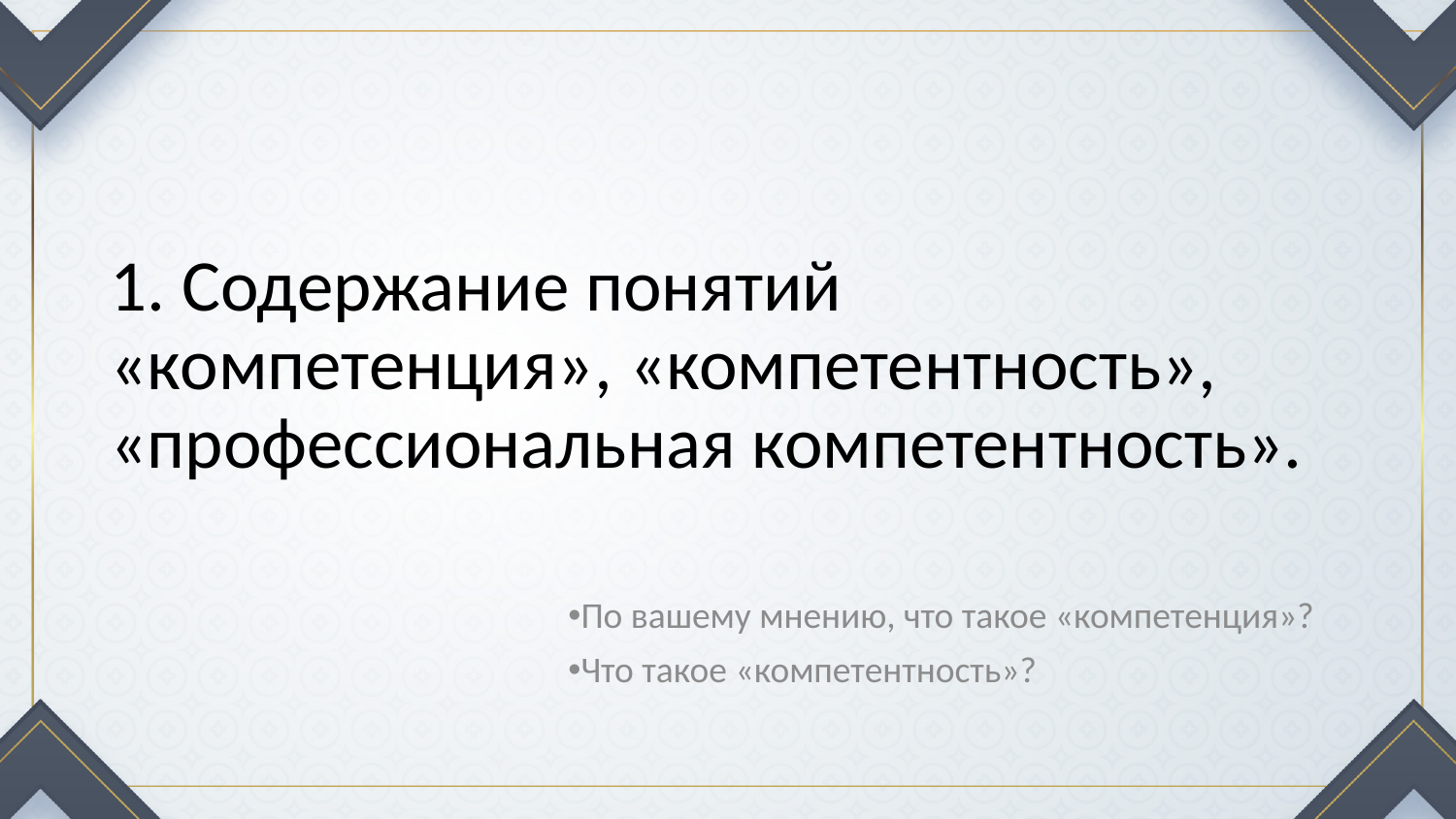

# 1. Содержание понятий «компетенция», «компетентность», «профессиональная компетентность».
По вашему мнению, что такое «компетенция»?
Что такое «компетентность»?